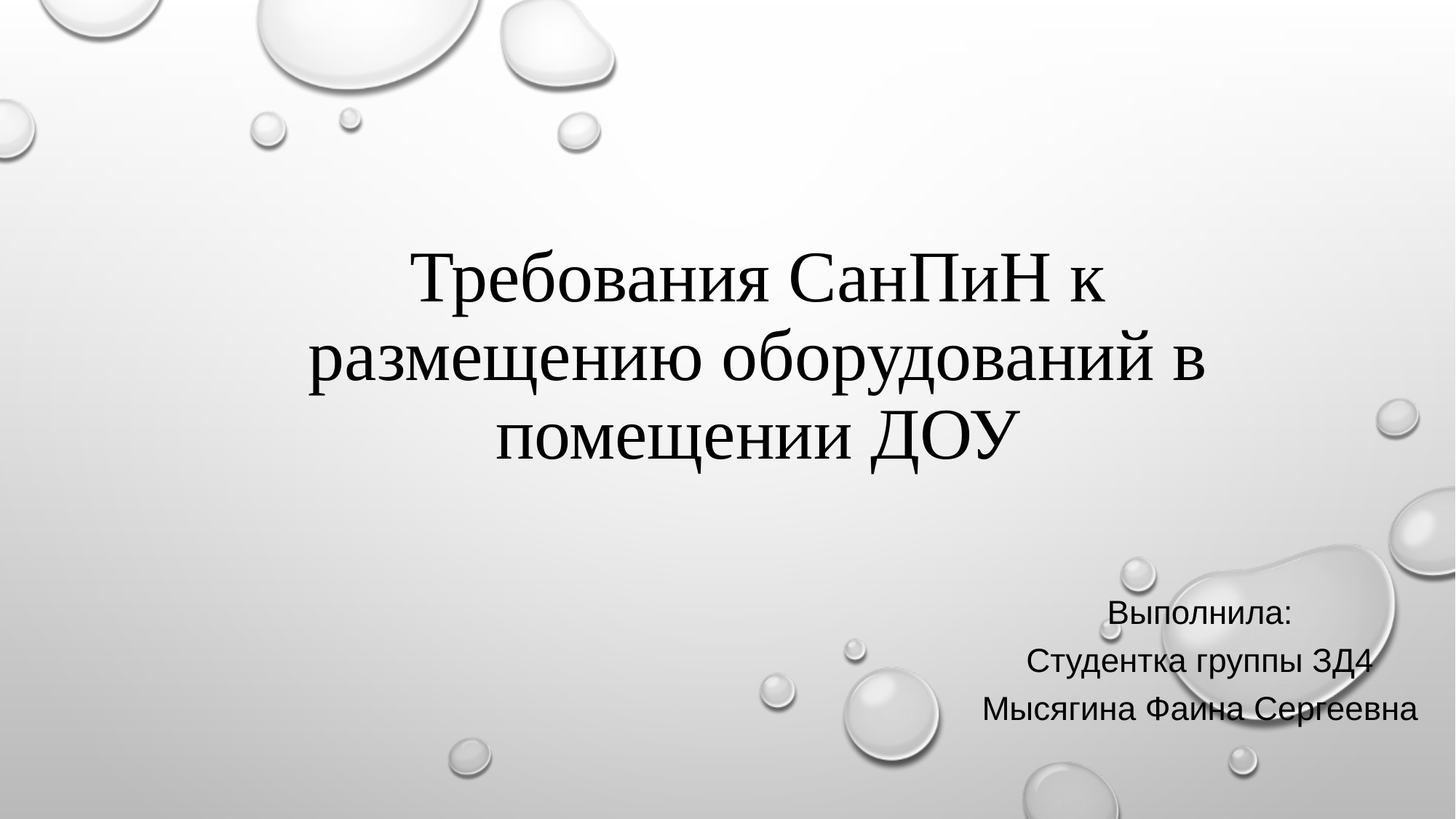

# Требования СанПиН к размещению оборудований в помещении ДОУ
Выполнила:
Студентка группы ЗД4
Мысягина Фаина Сергеевна